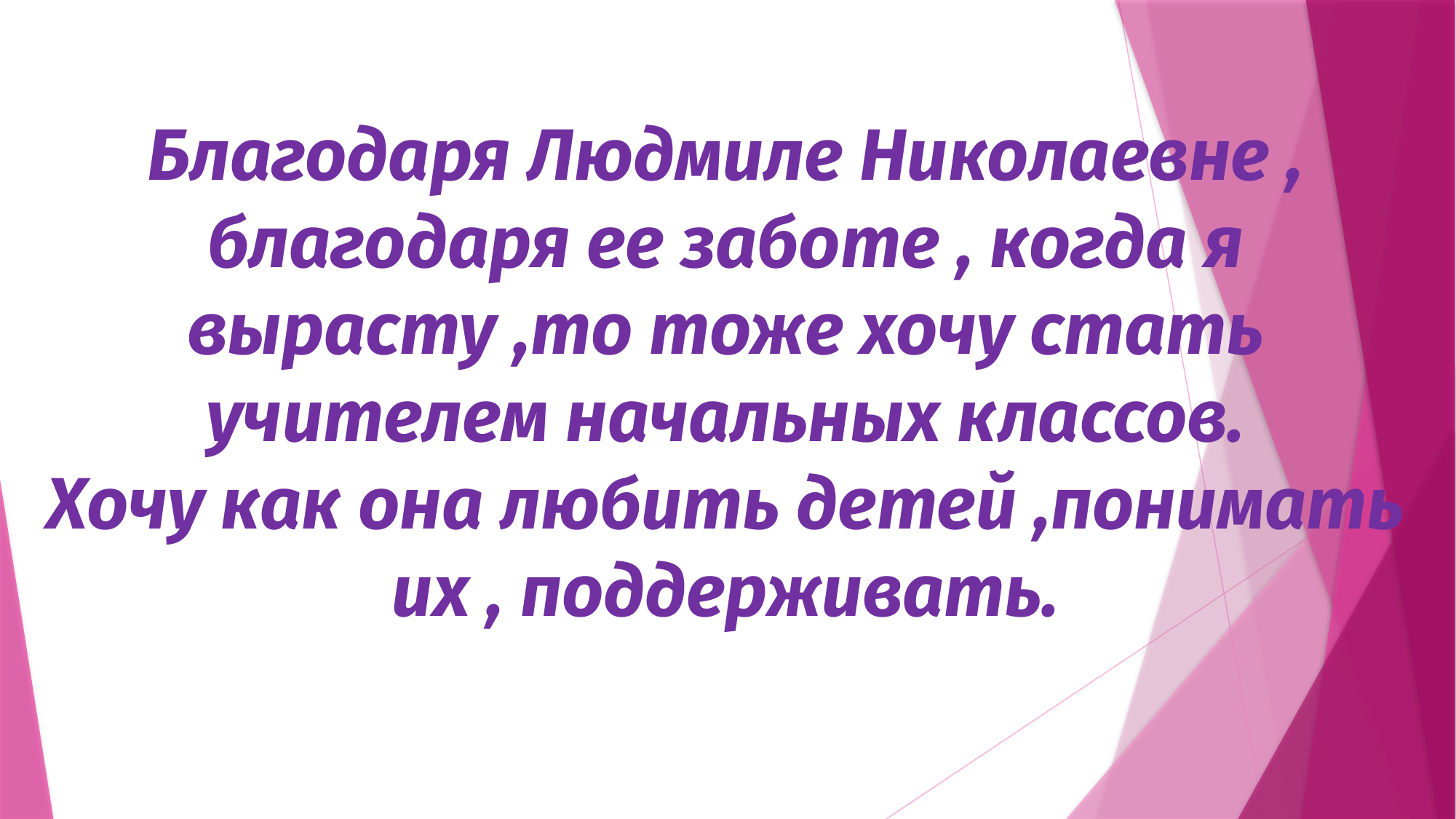

Благодаря Людмиле Николаевне , благодаря ее заботе , когда я вырасту ,то тоже хочу стать учителем начальных классов.
Хочу как она любить детей ,понимать их , поддерживать.